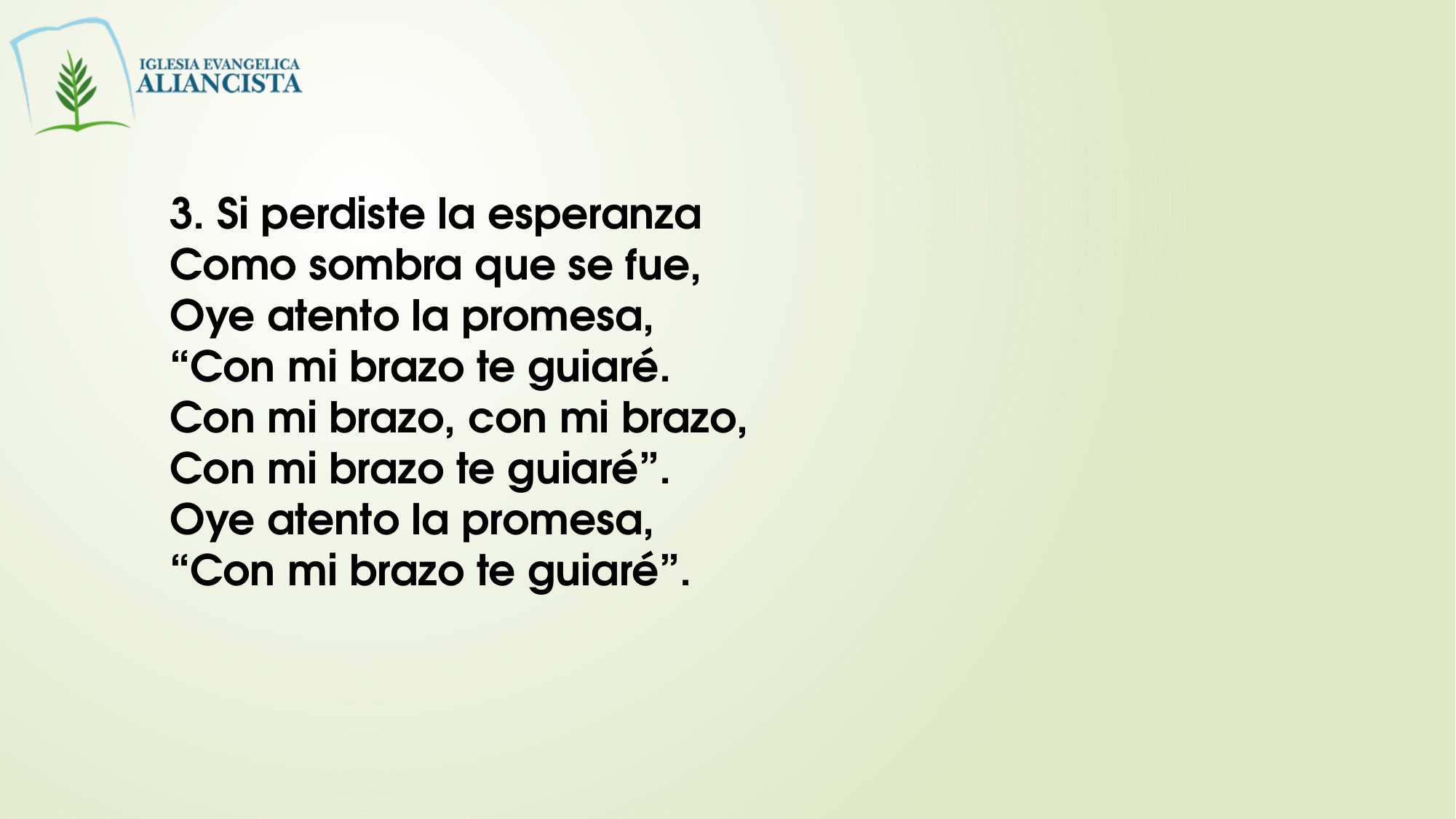

3. Si perdiste la esperanza
Como sombra que se fue,
Oye atento la promesa,
“Con mi brazo te guiaré.
Con mi brazo, con mi brazo,
Con mi brazo te guiaré”.
Oye atento la promesa,
“Con mi brazo te guiaré”.